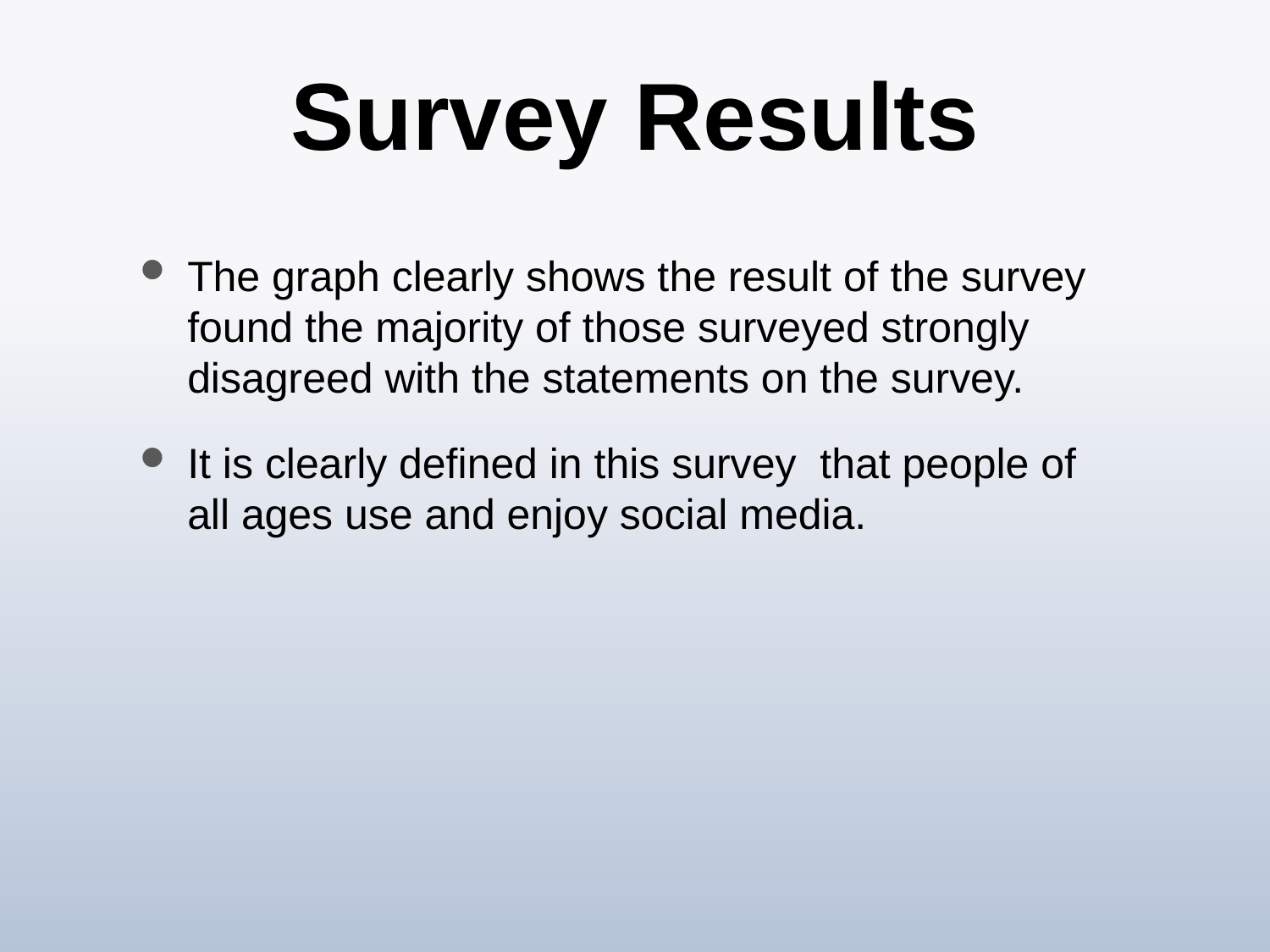

# Survey Results
The graph clearly shows the result of the survey found the majority of those surveyed strongly disagreed with the statements on the survey.
It is clearly defined in this survey  that people of all ages use and enjoy social media.